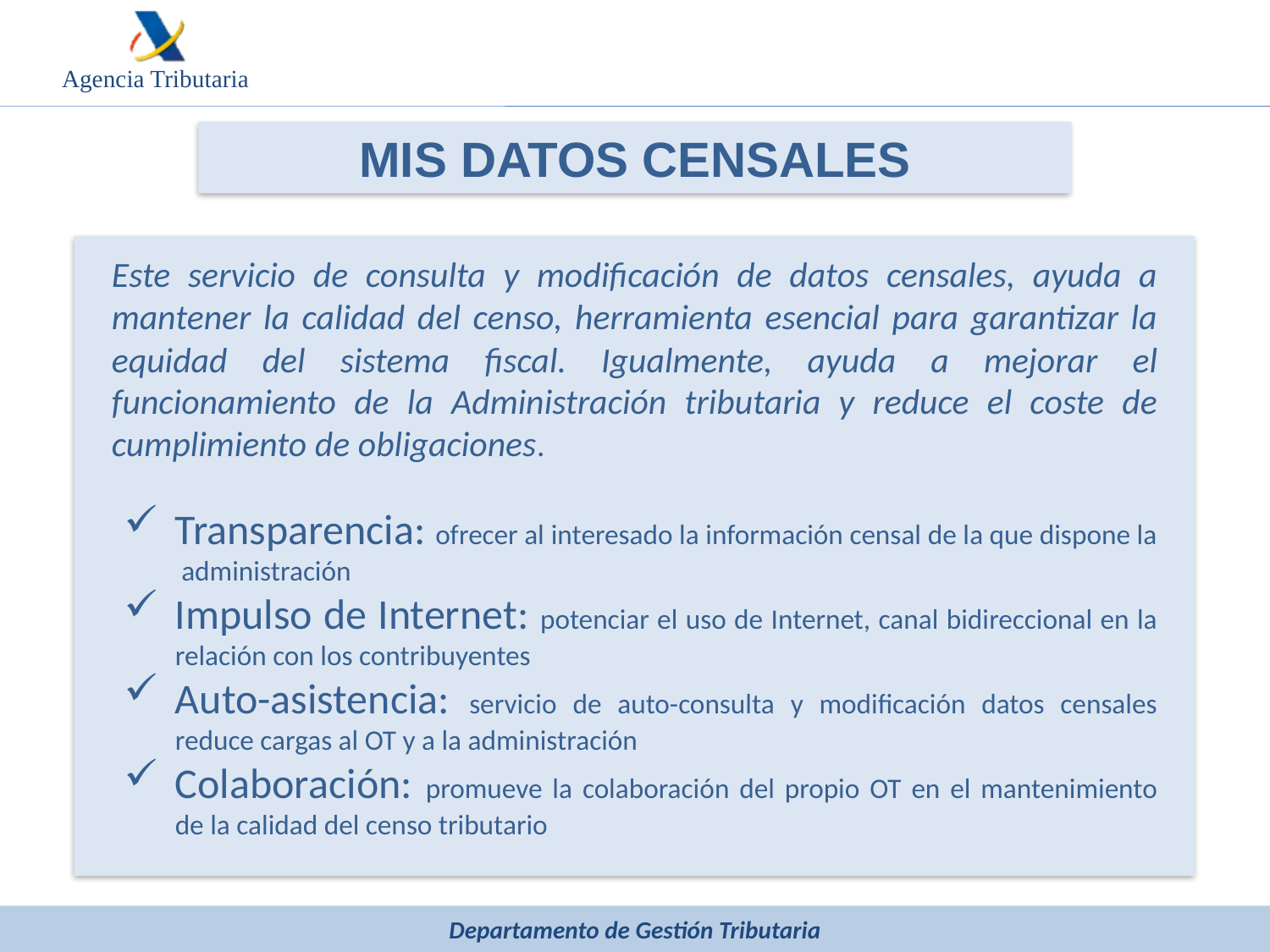

MIS DATOS CENSALES

Este servicio de consulta y modificación de datos censales, ayuda a mantener la calidad del censo, herramienta esencial para garantizar la equidad del sistema fiscal. Igualmente, ayuda a mejorar el funcionamiento de la Administración tributaria y reduce el coste de cumplimiento de obligaciones.

Transparencia: ofrecer al interesado la información censal de la que dispone la  administración
Impulso de Internet: potenciar el uso de Internet, canal bidireccional en la relación con los contribuyentes
Auto-asistencia: servicio de auto-consulta y modificación datos censales reduce cargas al OT y a la administración
Colaboración: promueve la colaboración del propio OT en el mantenimiento de la calidad del censo tributario